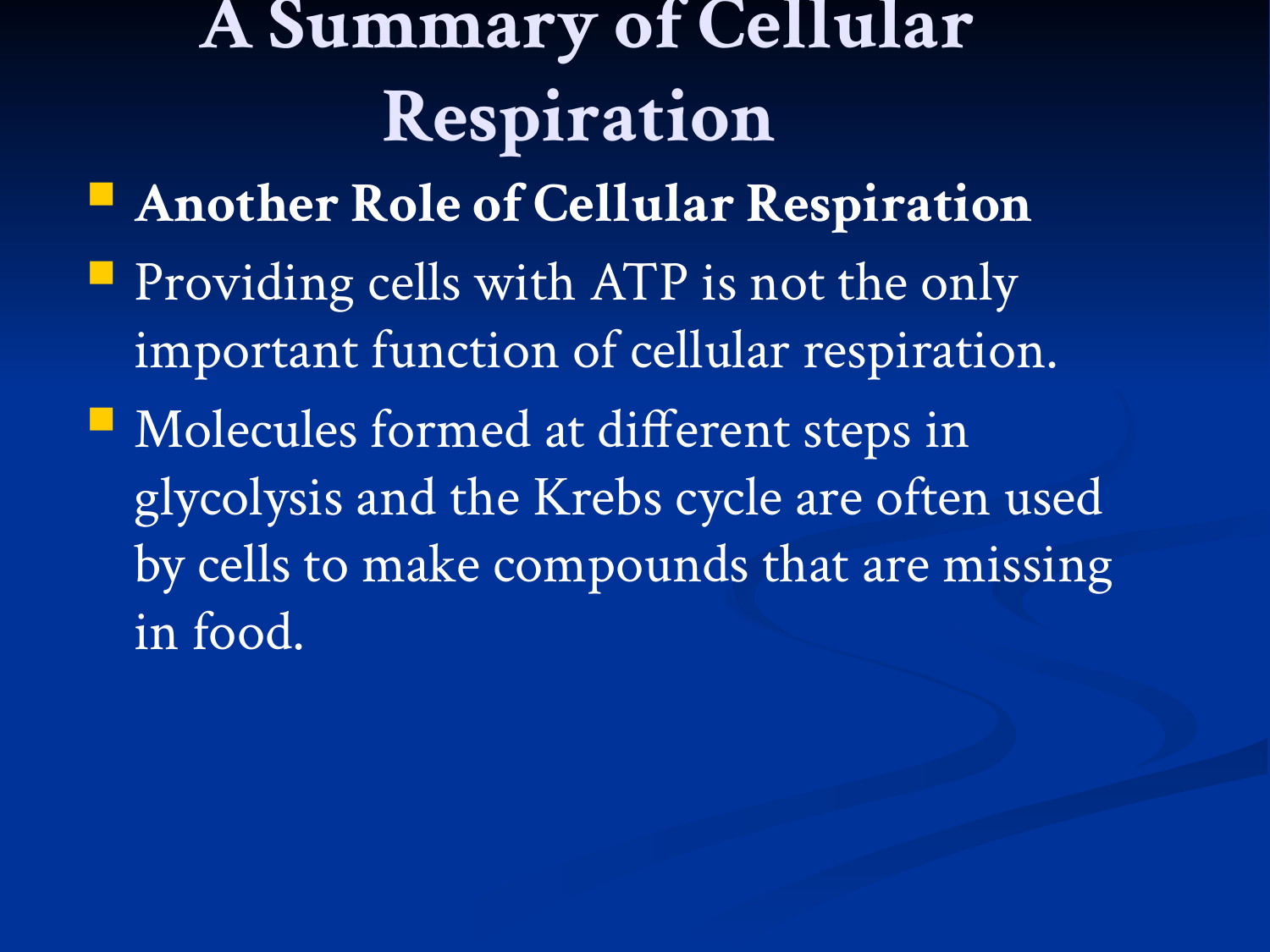

A Summary of Cellular Respiration
Another Role of Cellular Respiration
Providing cells with ATP is not the only important function of cellular respiration.
Molecules formed at different steps in glycolysis and the Krebs cycle are often used by cells to make compounds that are missing in food.